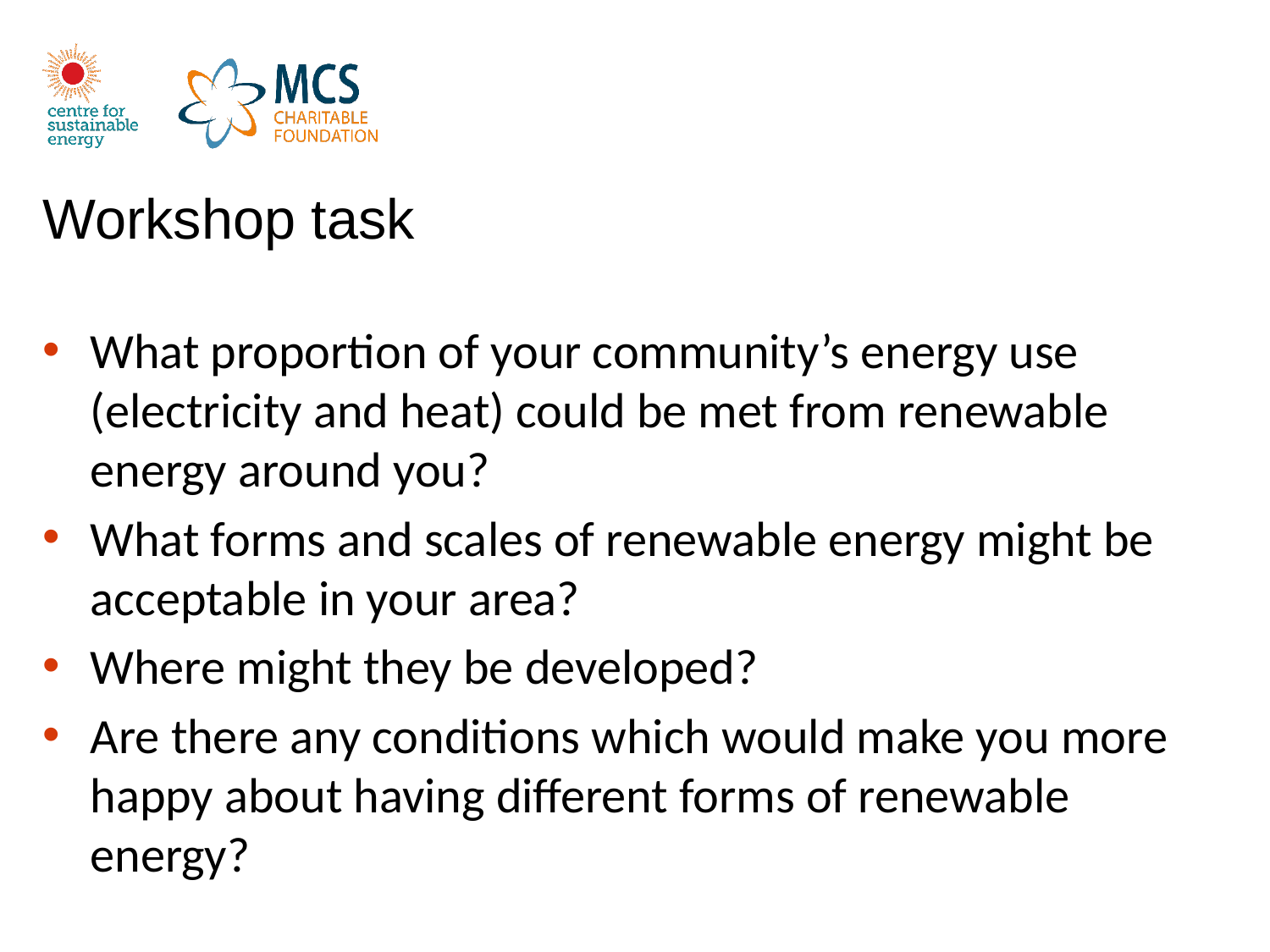

Workshop task

What proportion of your community’s energy use (electricity and heat) could be met from renewable energy around you?
What forms and scales of renewable energy might be acceptable in your area?
Where might they be developed?
Are there any conditions which would make you more happy about having different forms of renewable energy?